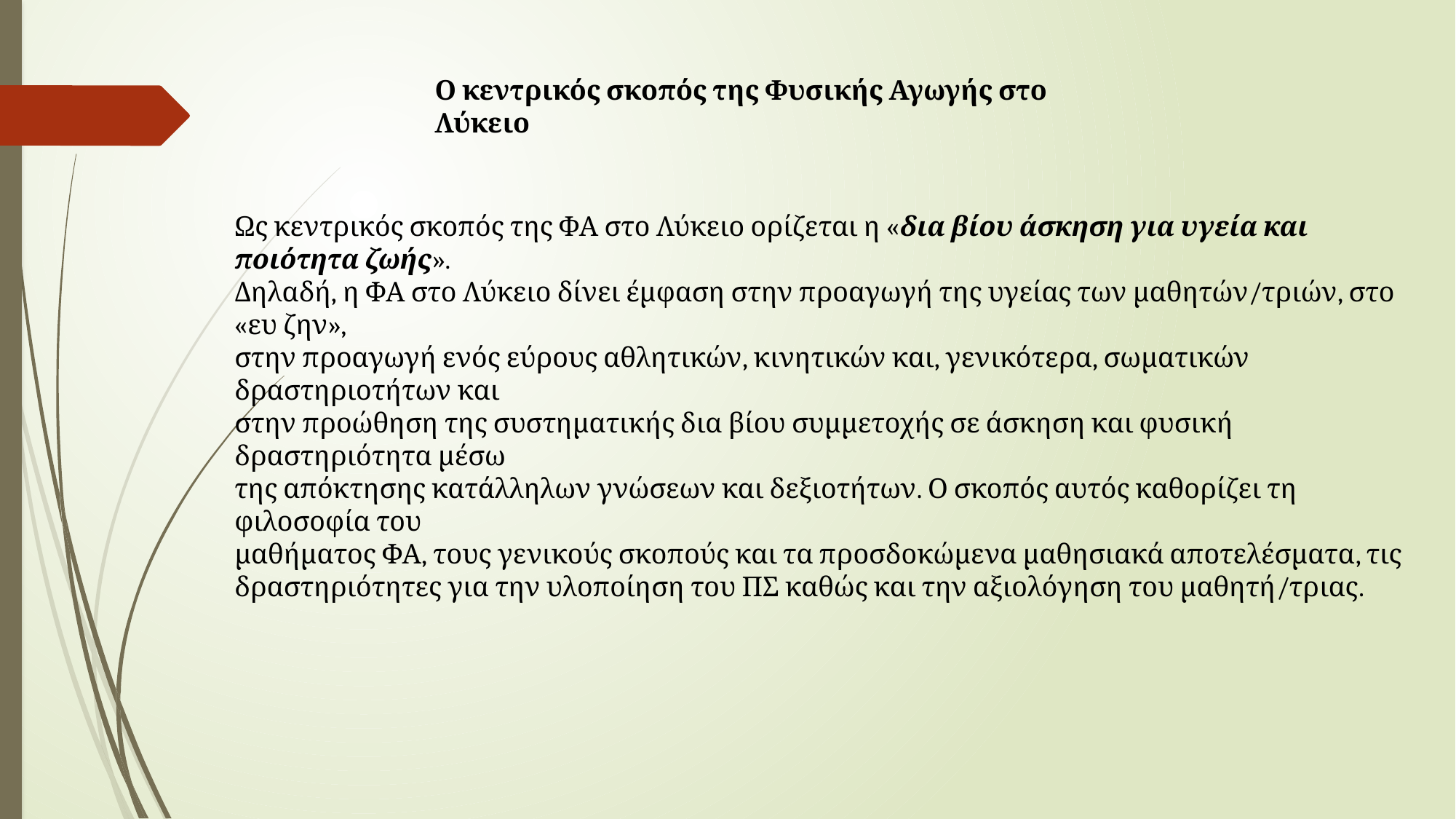

Ο κεντρικός σκοπός της Φυσικής Αγωγής στο Λύκειο
Ως κεντρικός σκοπός της ΦΑ στο Λύκειο ορίζεται η «δια βίου άσκηση για υγεία και ποιότητα ζωής».
Δηλαδή, η ΦΑ στο Λύκειο δίνει έμφαση στην προαγωγή της υγείας των μαθητών/τριών, στο «ευ ζην»,
στην προαγωγή ενός εύρους αθλητικών, κινητικών και, γενικότερα, σωματικών δραστηριοτήτων και
στην προώθηση της συστηματικής δια βίου συμμετοχής σε άσκηση και φυσική δραστηριότητα μέσω
της απόκτησης κατάλληλων γνώσεων και δεξιοτήτων. Ο σκοπός αυτός καθορίζει τη φιλοσοφία του
μαθήματος ΦΑ, τους γενικούς σκοπούς και τα προσδοκώμενα μαθησιακά αποτελέσματα, τις
δραστηριότητες για την υλοποίηση του ΠΣ καθώς και την αξιολόγηση του μαθητή/τριας.